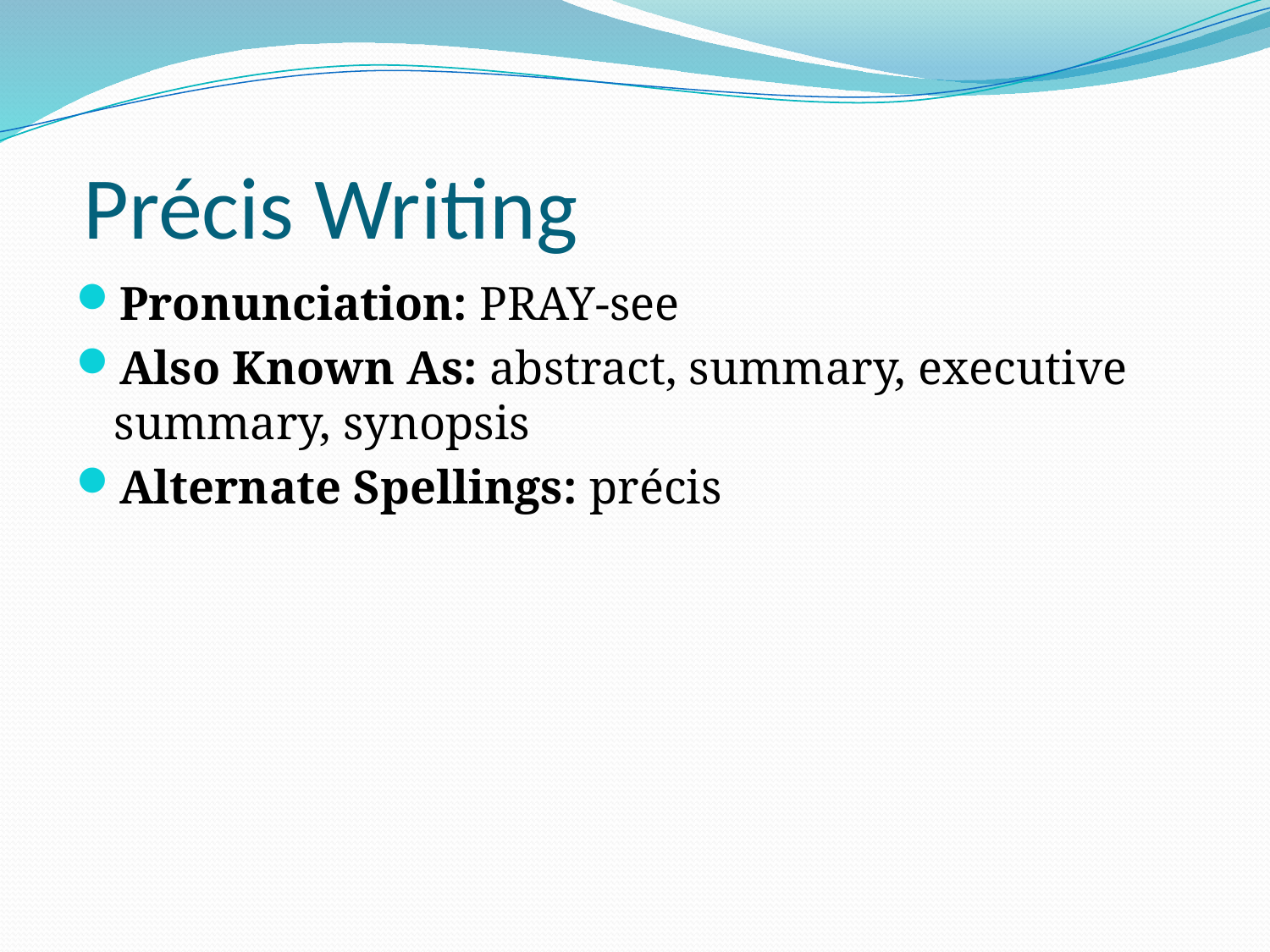

# Précis Writing
Pronunciation: PRAY-see
Also Known As: abstract, summary, executive summary, synopsis
Alternate Spellings: précis